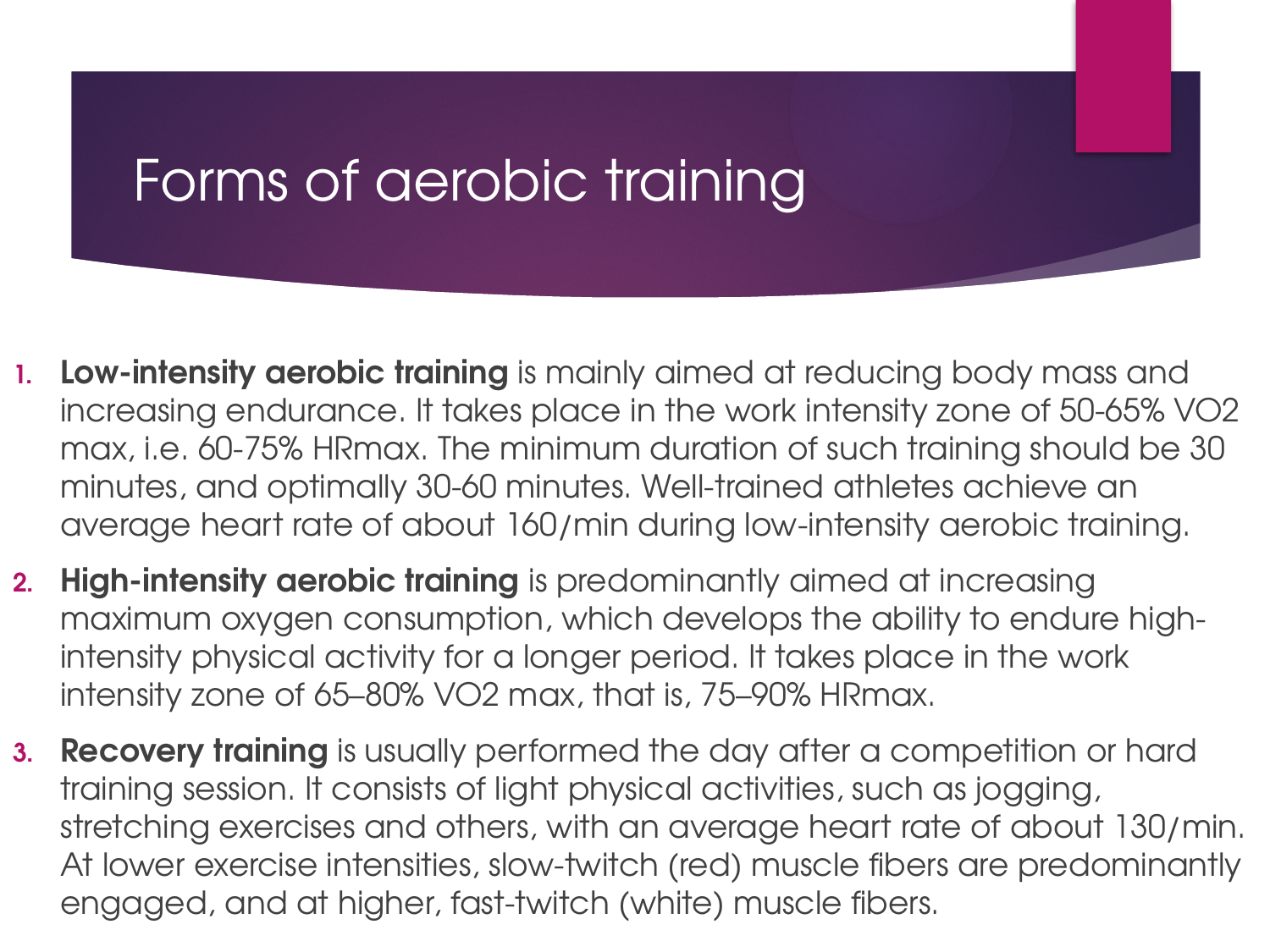

# Forms of aerobic training
Low-intensity aerobic training is mainly aimed at reducing body mass and increasing endurance. It takes place in the work intensity zone of 50-65% VO2 max, i.e. 60-75% HRmax. The minimum duration of such training should be 30 minutes, and optimally 30-60 minutes. Well-trained athletes achieve an average heart rate of about 160/min during low-intensity aerobic training.
High-intensity aerobic training is predominantly aimed at increasing maximum oxygen consumption, which develops the ability to endure high-intensity physical activity for a longer period. It takes place in the work intensity zone of 65–80% VO2 max, that is, 75–90% HRmax.
Recovery training is usually performed the day after a competition or hard training session. It consists of light physical activities, such as jogging, stretching exercises and others, with an average heart rate of about 130/min. At lower exercise intensities, slow-twitch (red) muscle fibers are predominantly engaged, and at higher, fast-twitch (white) muscle fibers.